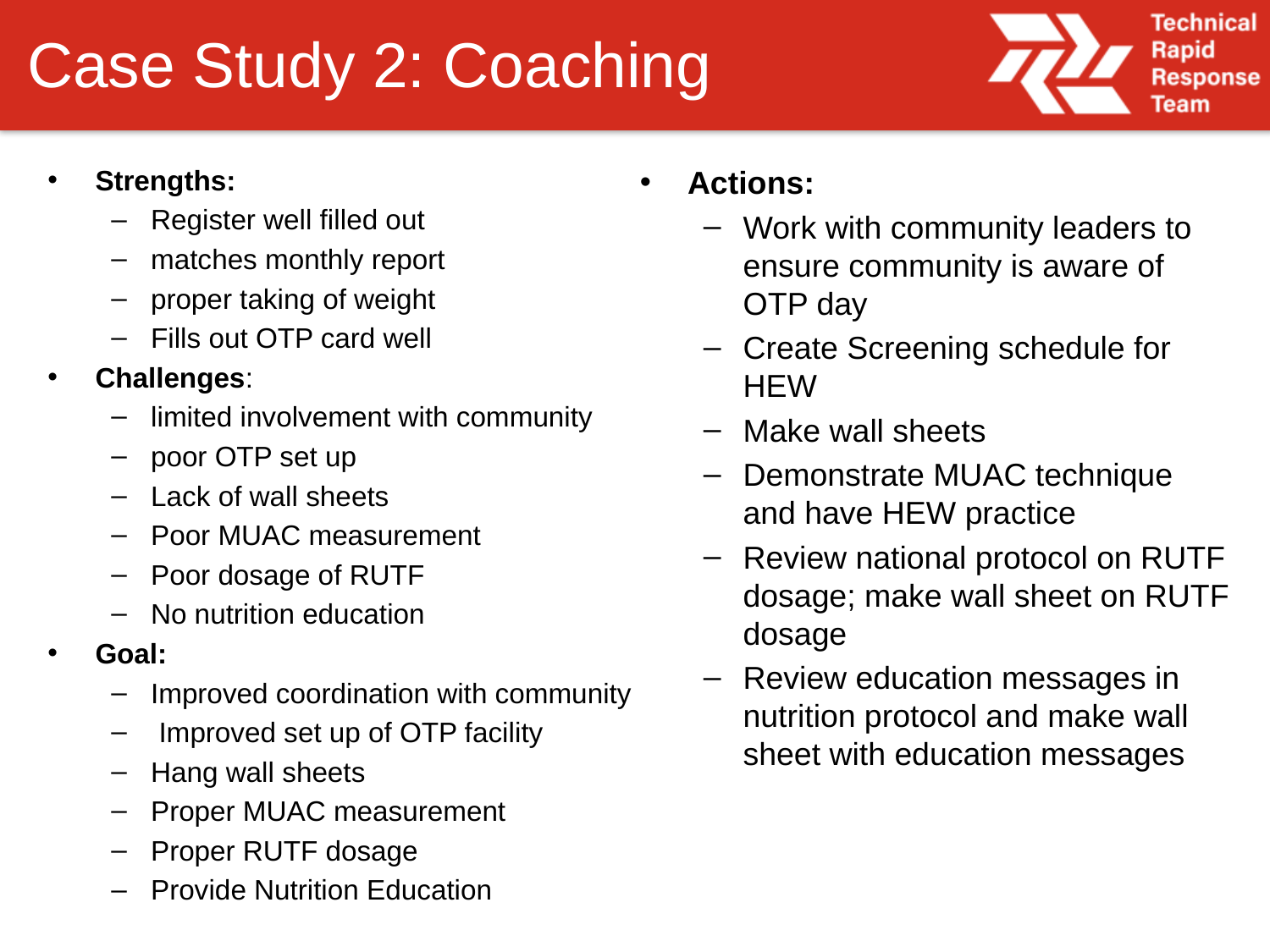

# Case Study 2: Coaching
Strengths:
Register well filled out
matches monthly report
proper taking of weight
Fills out OTP card well
Challenges:
limited involvement with community
poor OTP set up
Lack of wall sheets
Poor MUAC measurement
Poor dosage of RUTF
No nutrition education
Goal:
Improved coordination with community
 Improved set up of OTP facility
Hang wall sheets
Proper MUAC measurement
Proper RUTF dosage
Provide Nutrition Education
Actions:
Work with community leaders to ensure community is aware of OTP day
Create Screening schedule for HEW
Make wall sheets
Demonstrate MUAC technique and have HEW practice
Review national protocol on RUTF dosage; make wall sheet on RUTF dosage
Review education messages in nutrition protocol and make wall sheet with education messages